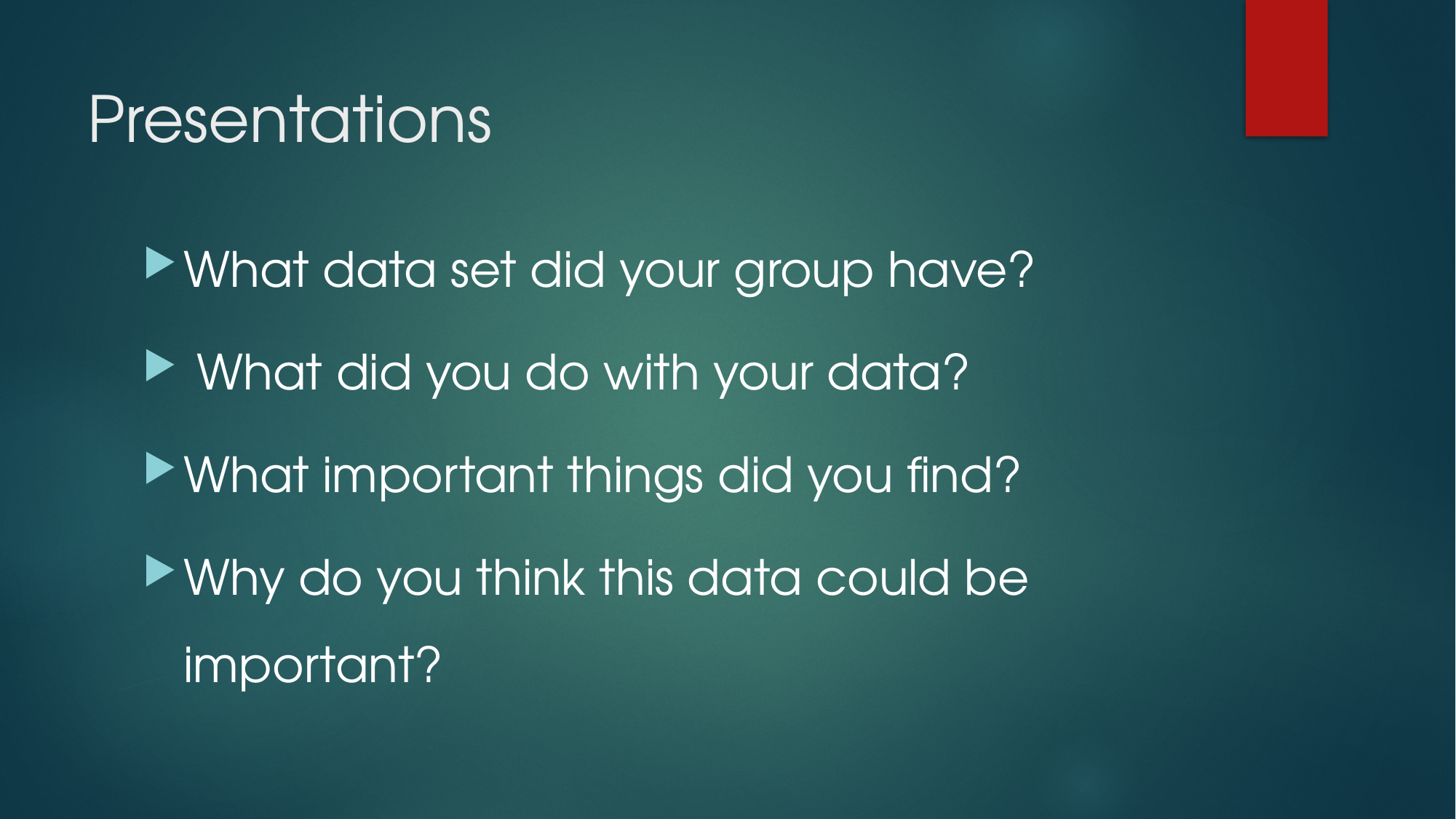

# Presentations
What data set did your group have?
 What did you do with your data?
What important things did you find?
Why do you think this data could be important?